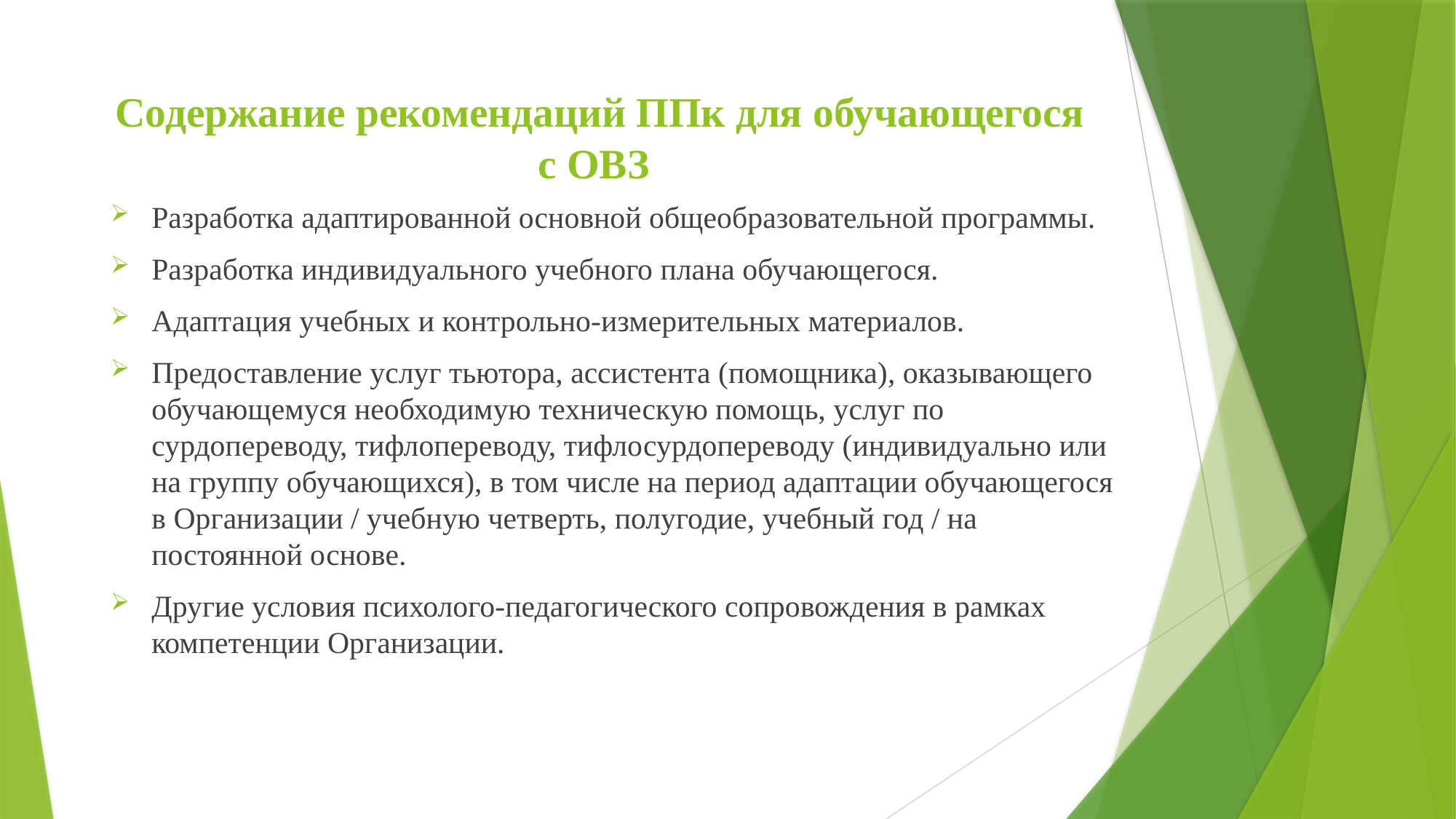

# Содержание рекомендаций ППк для обучающегося с ОВЗ
Разработка адаптированной основной общеобразовательной программы.
Разработка индивидуального учебного плана обучающегося.
Адаптация учебных и контрольно-измерительных материалов.
Предоставление услуг тьютора, ассистента (помощника), оказывающего обучающемуся необходимую техническую помощь, услуг по сурдопереводу, тифлопереводу, тифлосурдопереводу (индивидуально или на группу обучающихся), в том числе на период адаптации обучающегося в Организации / учебную четверть, полугодие, учебный год / на постоянной основе.
Другие условия психолого-педагогического сопровождения в рамках компетенции Организации.